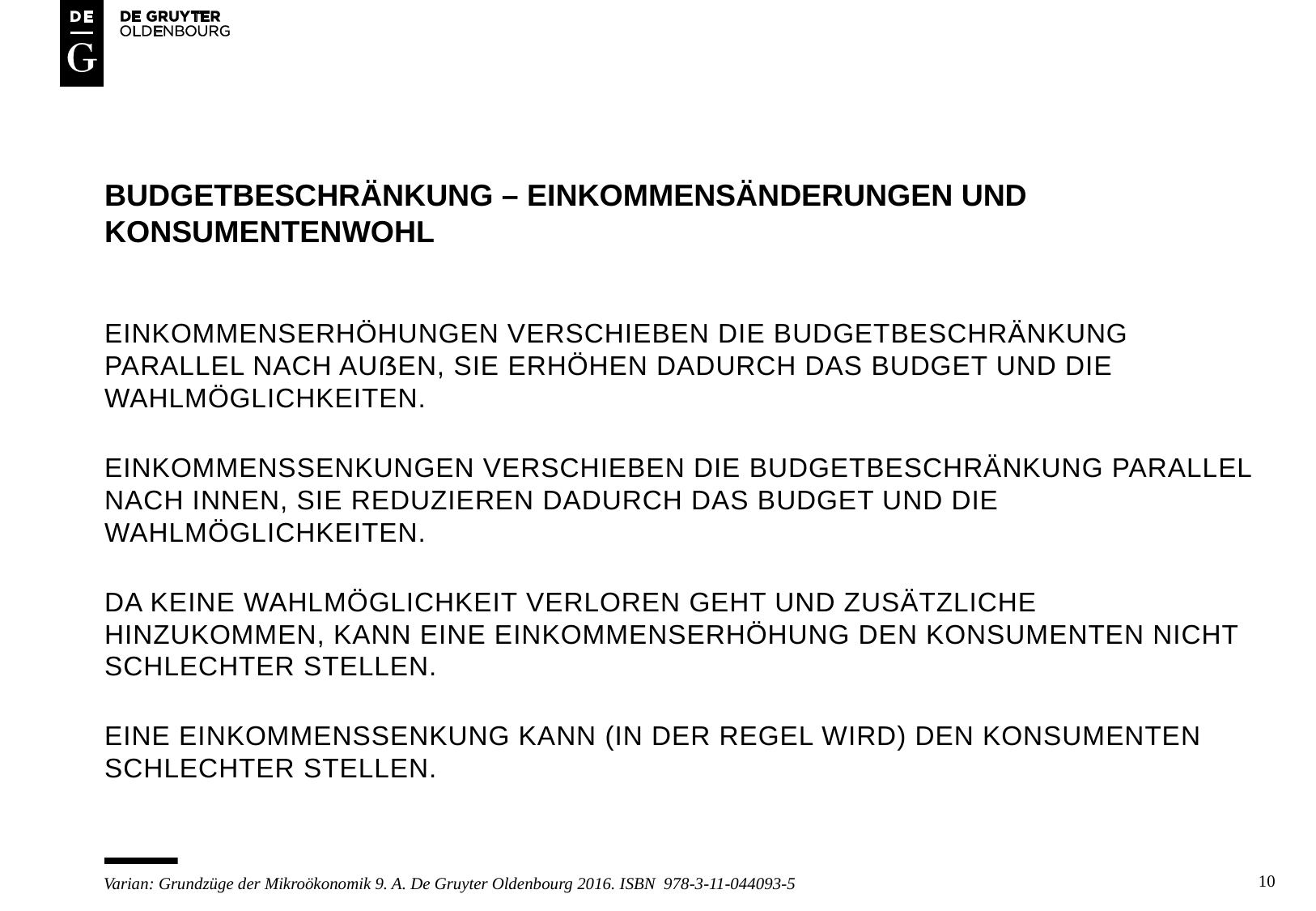

# Budgetbeschränkung – Einkommensänderungen und Konsumentenwohl
Einkommenserhöhungen verschieben die Budgetbeschränkung parallel nach außen, sie erhöhen dadurch das Budget und die Wahlmöglichkeiten.
Einkommenssenkungen verschieben die Budgetbeschränkung parallel nach innen, sie reduzieren dadurch das Budget und die Wahlmöglichkeiten.
Da keine Wahlmöglichkeit verloren geht und zusätzliche hinzukommen, kann eine Einkommenserhöhung den Konsumenten nicht schlechter stellen.
Eine Einkommenssenkung kann (in der Regel wird) den Konsumenten schlechter stellen.
10
Varian: Grundzüge der Mikroökonomik 9. A. De Gruyter Oldenbourg 2016. ISBN  978-3-11-044093-5